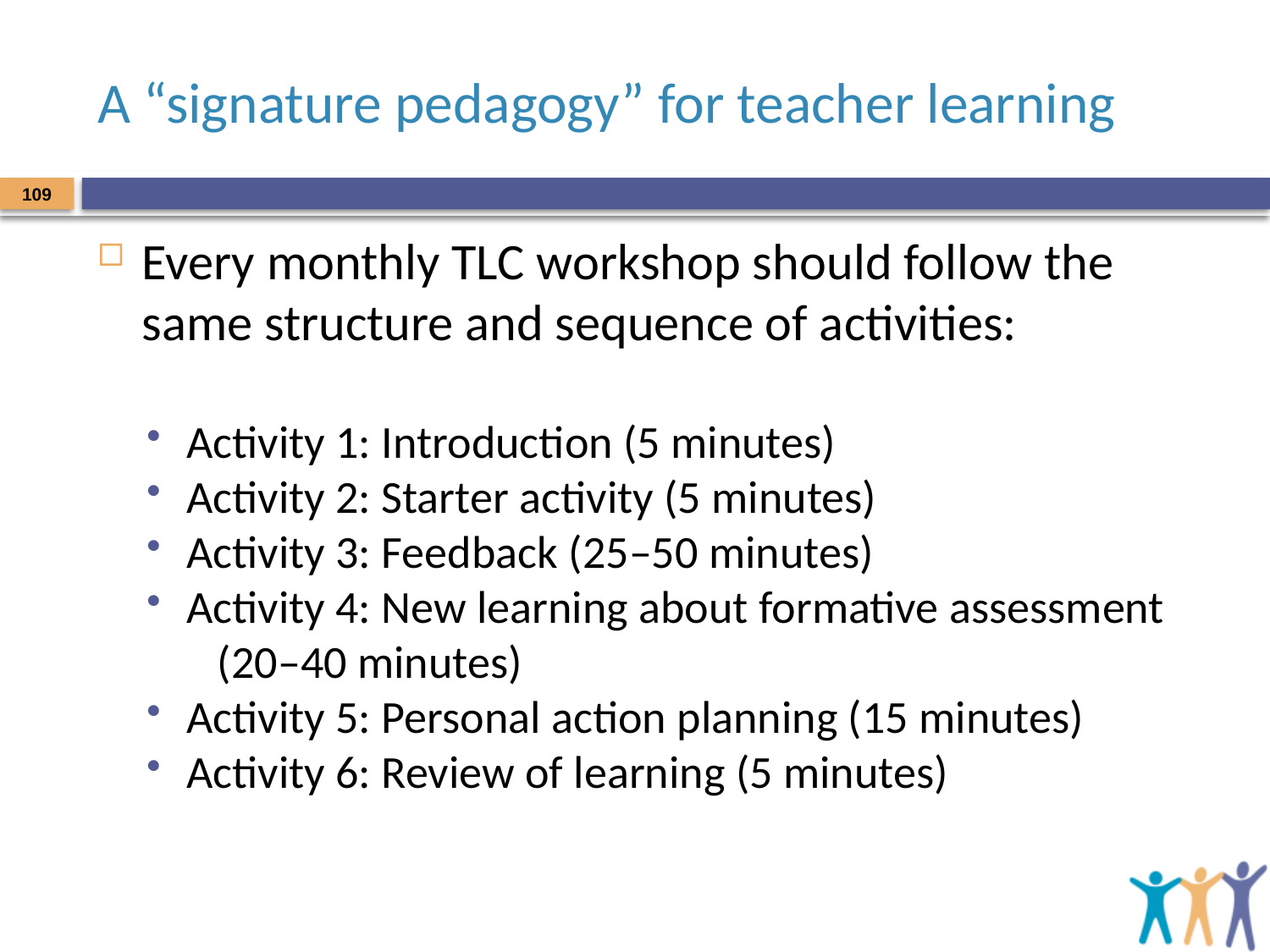

# A “signature pedagogy” for teacher learning
109
Every monthly TLC workshop should follow the same structure and sequence of activities:

Activity 1: Introduction (5 minutes)
Activity 2: Starter activity (5 minutes)
Activity 3: Feedback (25–50 minutes)
Activity 4: New learning about formative assessment       (20–40 minutes)
Activity 5: Personal action planning (15 minutes)
Activity 6: Review of learning (5 minutes)